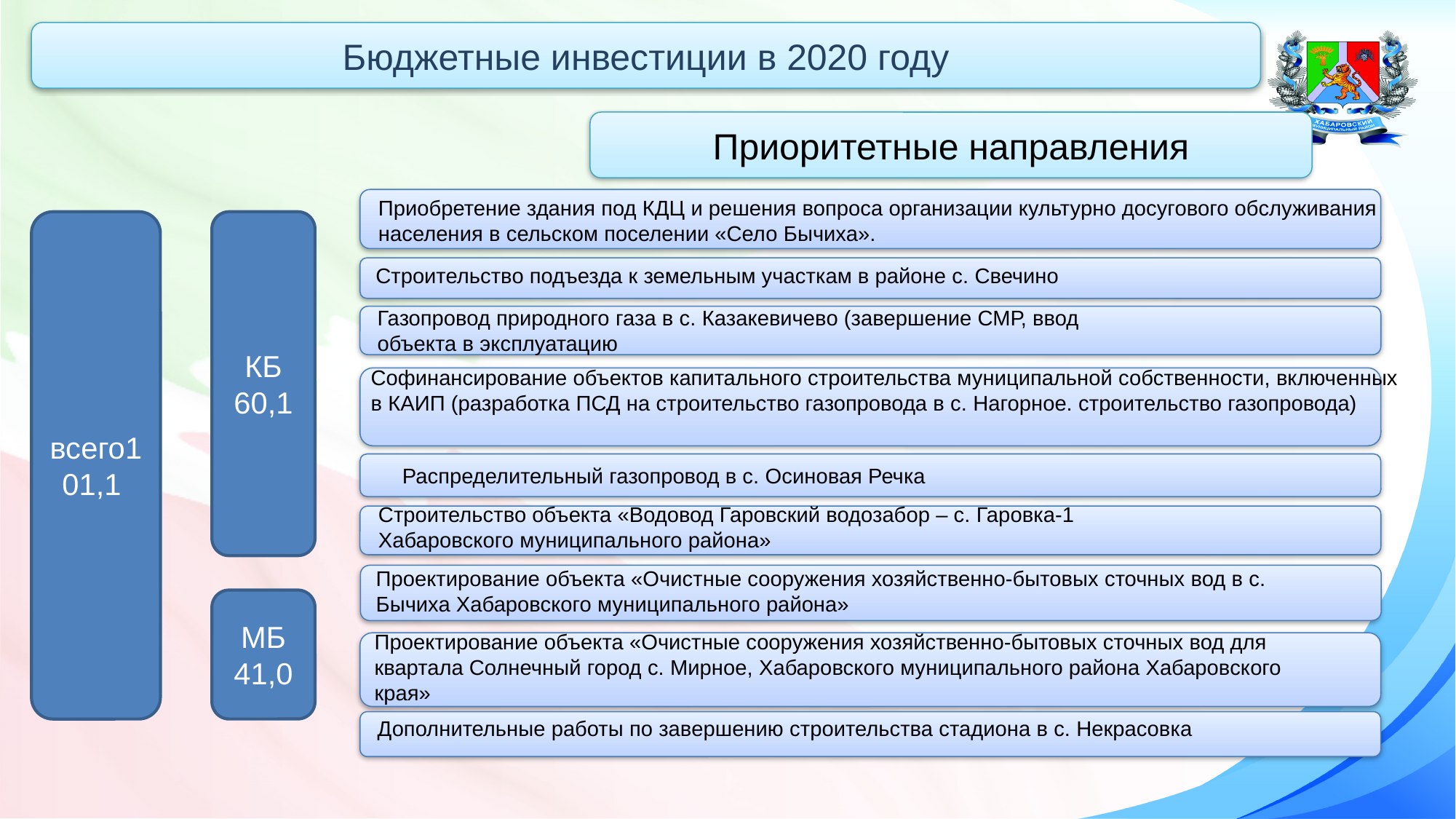

Бюджетные инвестиции в 2020 году
Приоритетные направления

Приобретение здания под КДЦ и решения вопроса организации культурно досугового обслуживания населения в сельском поселении «Село Бычиха».
всего101,1
КБ 60,1
Строительство подъезда к земельным участкам в районе с. Свечино

Газопровод природного газа в с. Казакевичево (завершение СМР, ввод объекта в эксплуатацию

Софинансирование объектов капитального строительства муниципальной собственности, включенных в КАИП (разработка ПСД на строительство газопровода в с. Нагорное. строительство газопровода)

Распределительный газопровод в с. Осиновая Речка
Строительство объекта «Водовод Гаровский водозабор – с. Гаровка-1 Хабаровского муниципального района»

Проектирование объекта «Очистные сооружения хозяйственно-бытовых сточных вод в с. Бычиха Хабаровского муниципального района»

МБ 41,0
Проектирование объекта «Очистные сооружения хозяйственно-бытовых сточных вод для квартала Солнечный город с. Мирное, Хабаровского муниципального района Хабаровского края»

Дополнительные работы по завершению строительства стадиона в с. Некрасовка